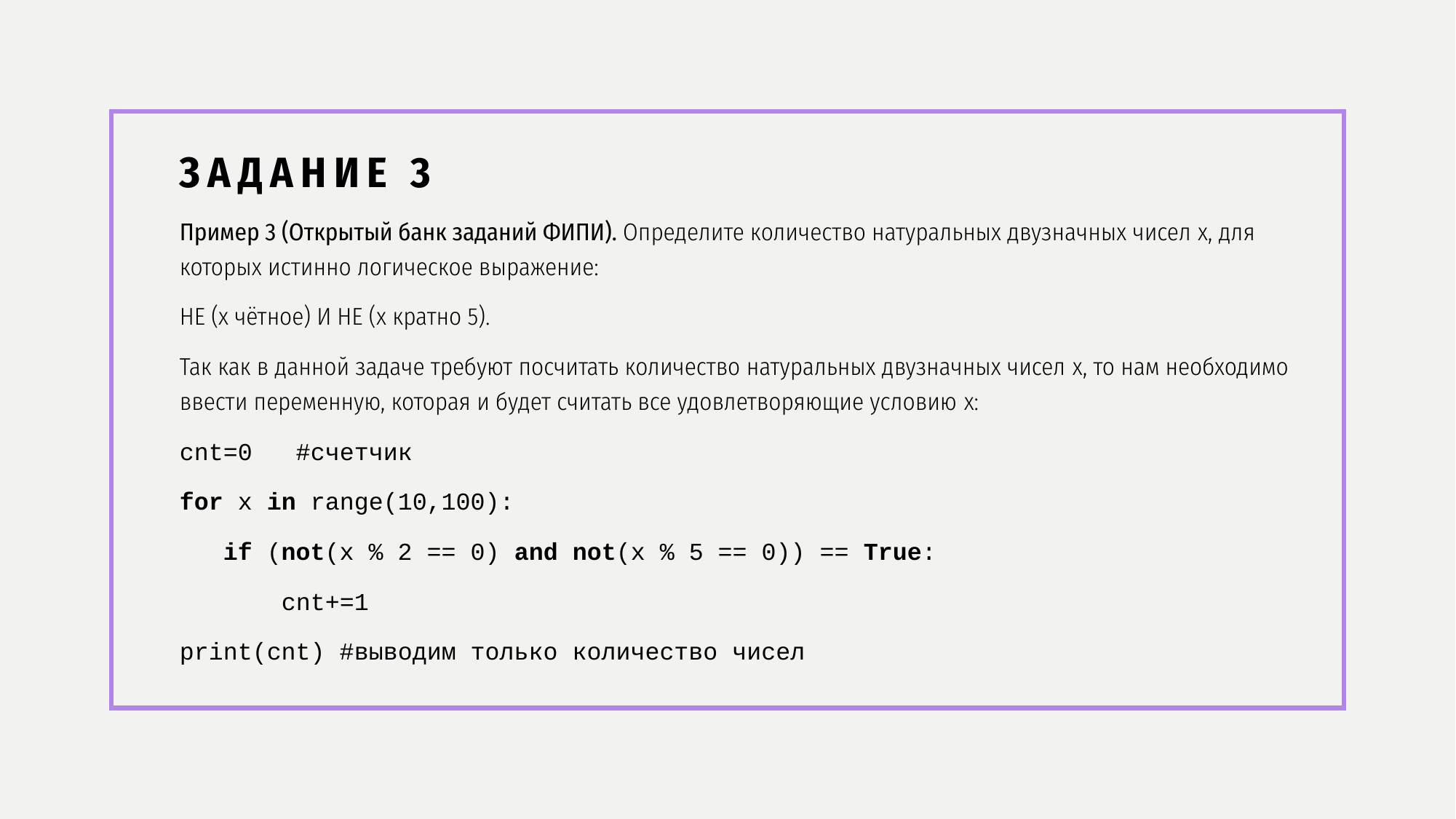

# Задание 3
Пример 3 (Открытый банк заданий ФИПИ). Определите количество натуральных двузначных чисел x, для которых истинно логическое выражение:
НЕ (x чётное) И НЕ (x кратно 5).
Так как в данной задаче требуют посчитать количество натуральных двузначных чисел x, то нам необходимо ввести переменную, которая и будет считать все удовлетворяющие условию x:
cnt=0   #счетчик
for x in range(10,100):
   if (not(x % 2 == 0) and not(x % 5 == 0)) == True:
       cnt+=1
print(cnt) #выводим только количество чисел